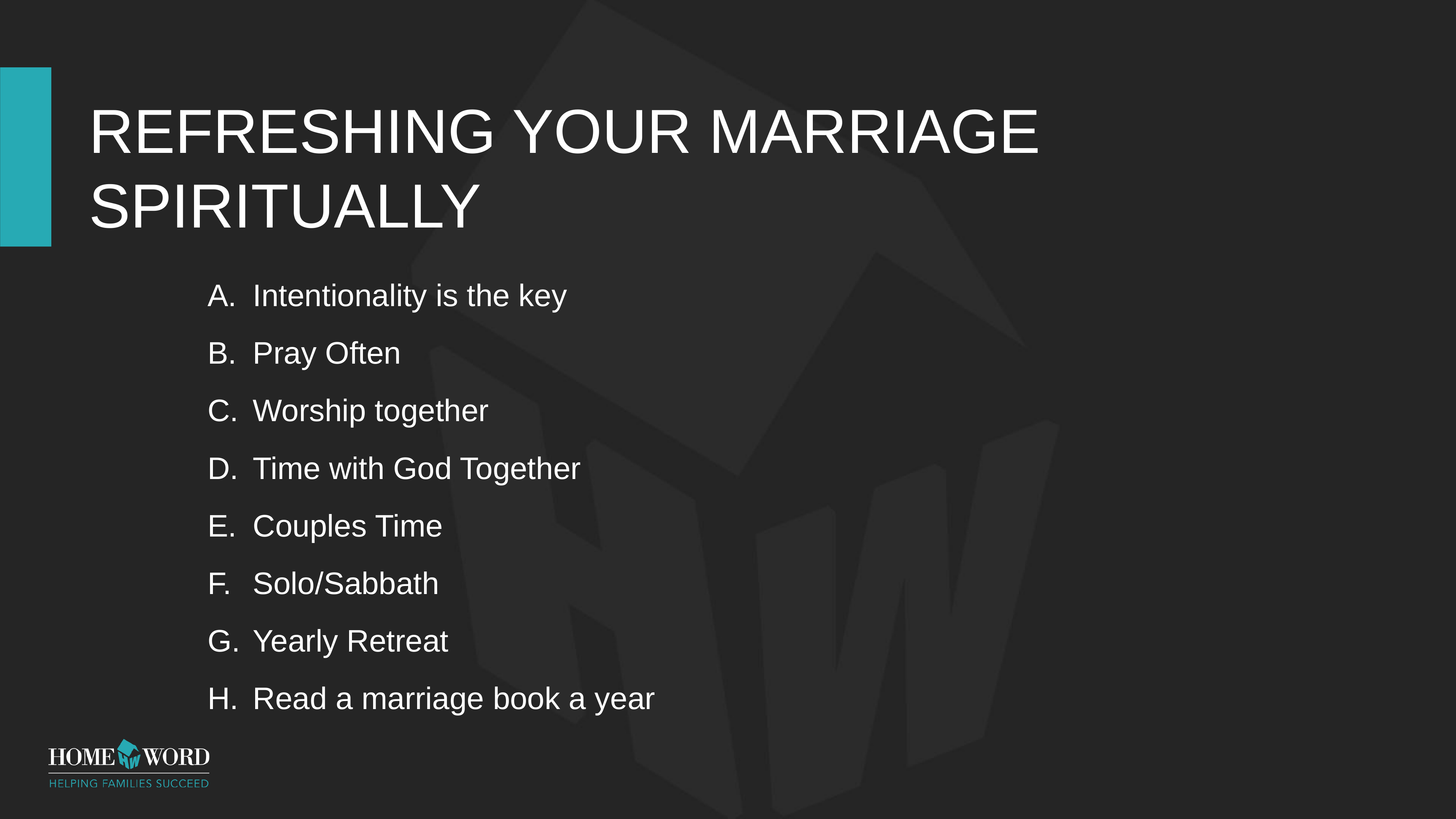

# Refreshing Your Marriage Spiritually
Intentionality is the key
Pray Often
Worship together
Time with God Together
Couples Time
Solo/Sabbath
Yearly Retreat
Read a marriage book a year